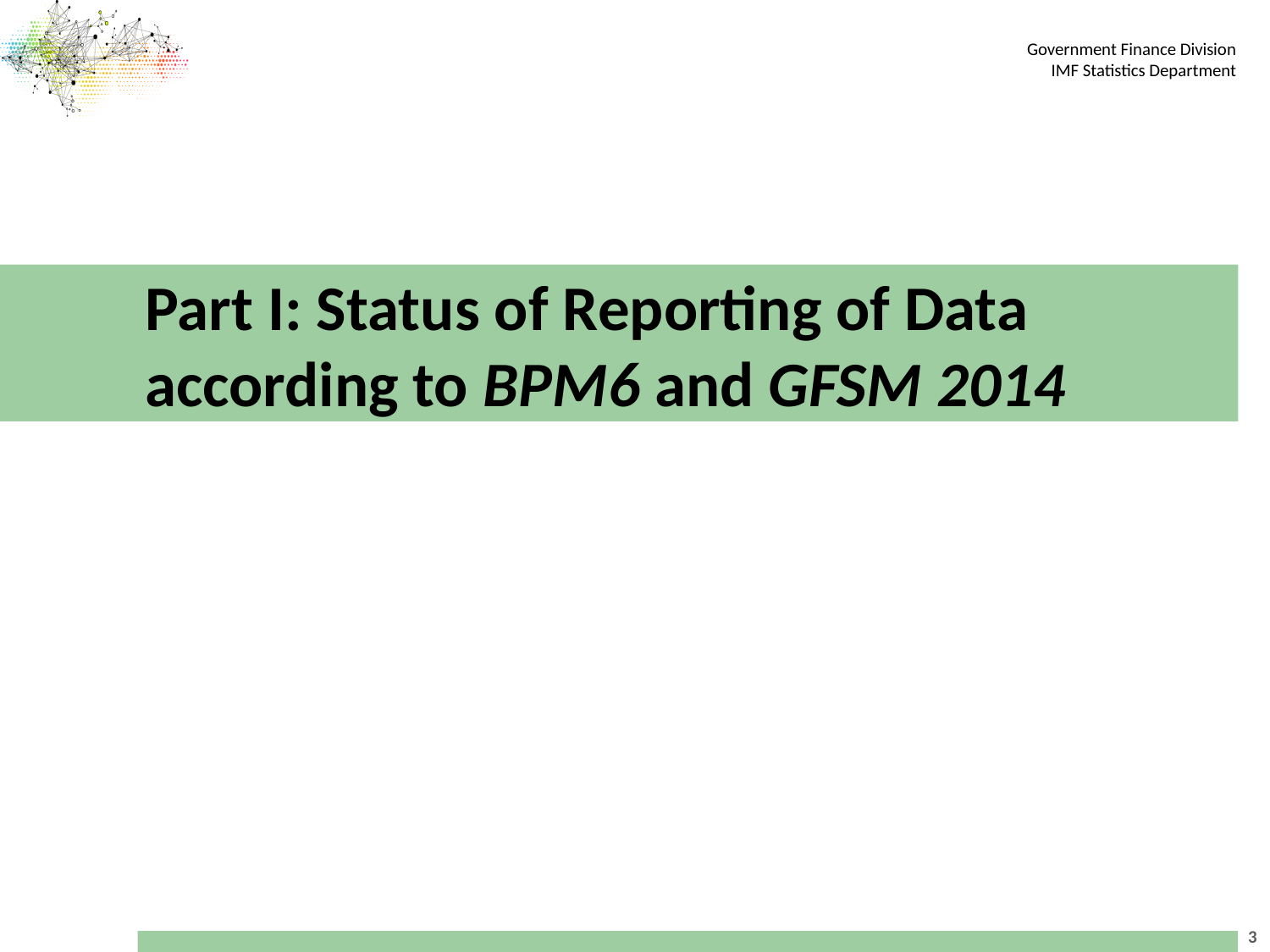

# Part I: Status of Reporting of Data according to BPM6 and GFSM 2014

3